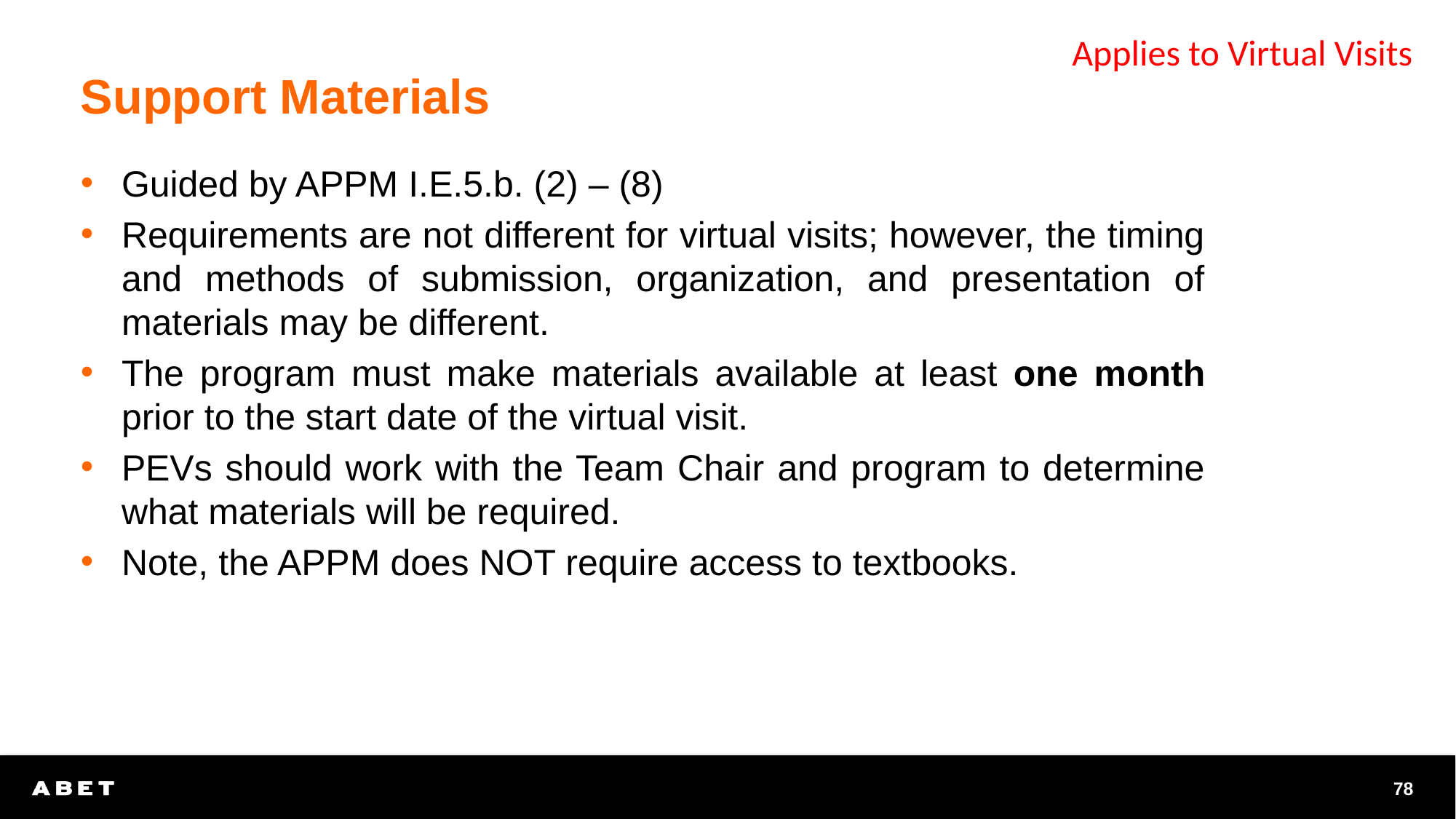

Applies to Virtual Visits
# Support Materials
Guided by APPM I.E.5.b. (2) – (8)
Requirements are not different for virtual visits; however, the timing and methods of submission, organization, and presentation of materials may be different.
The program must make materials available at least one month prior to the start date of the virtual visit.
PEVs should work with the Team Chair and program to determine what materials will be required.
Note, the APPM does NOT require access to textbooks.